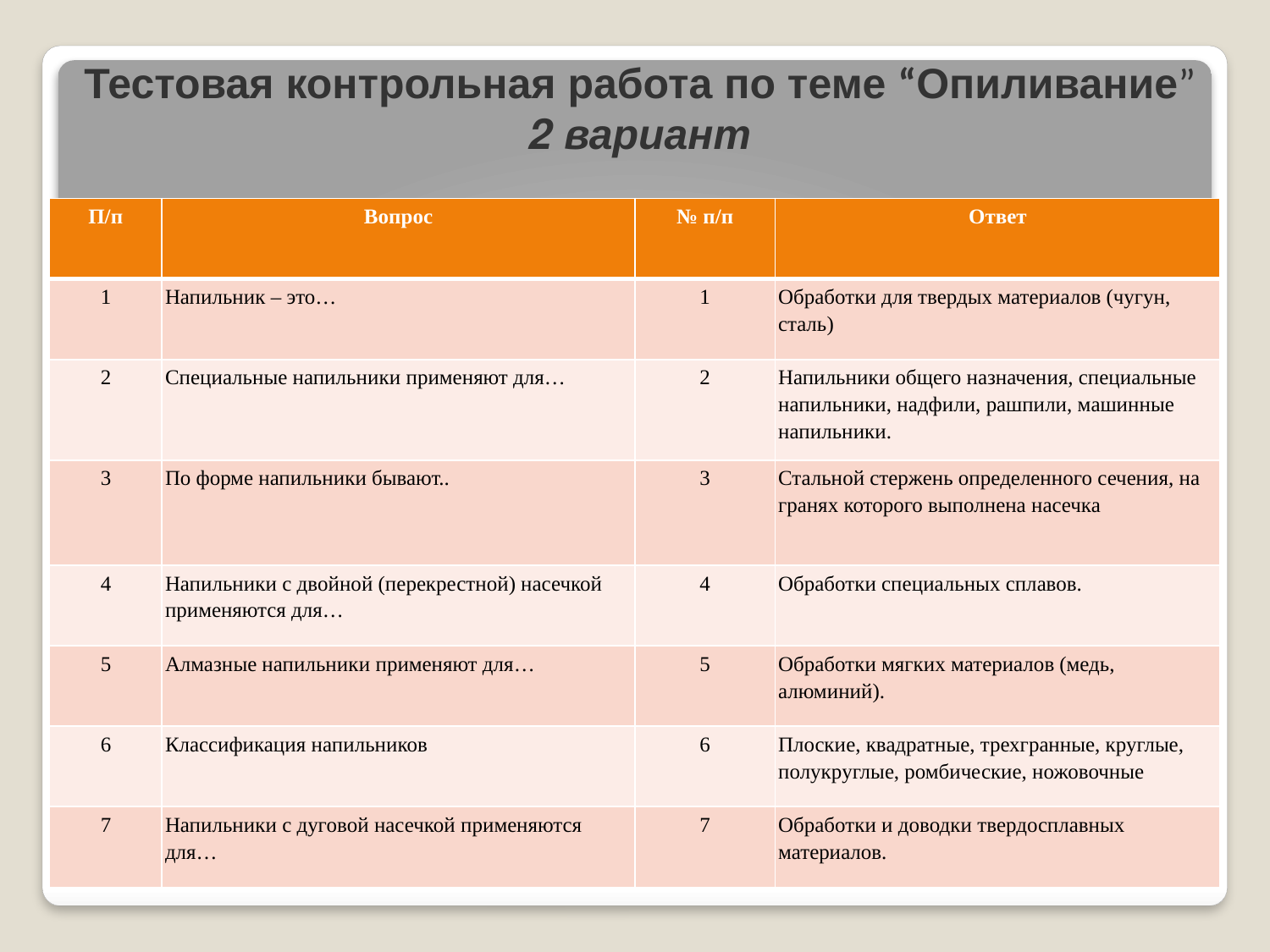

Тестовая контрольная работа по теме “Опиливание”
2 вариант
| П/п | Вопрос | № п/п | Ответ |
| --- | --- | --- | --- |
| 1 | Напильник – это… | 1 | Обработки для твердых материалов (чугун, сталь) |
| 2 | Специальные напильники применяют для… | 2 | Напильники общего назначения, специальные напильники, надфили, рашпили, машинные напильники. |
| 3 | По форме напильники бывают.. | 3 | Стальной стержень определенного сечения, на гранях которого выполнена насечка |
| 4 | Напильники с двойной (перекрестной) насечкой применяются для… | 4 | Обработки специальных сплавов. |
| 5 | Алмазные напильники применяют для… | 5 | Обработки мягких материалов (медь, алюминий). |
| 6 | Классификация напильников | 6 | Плоские, квадратные, трехгранные, круглые, полукруглые, ромбические, ножовочные |
| 7 | Напильники с дуговой насечкой применяются для… | 7 | Обработки и доводки твердосплавных материалов. |
#